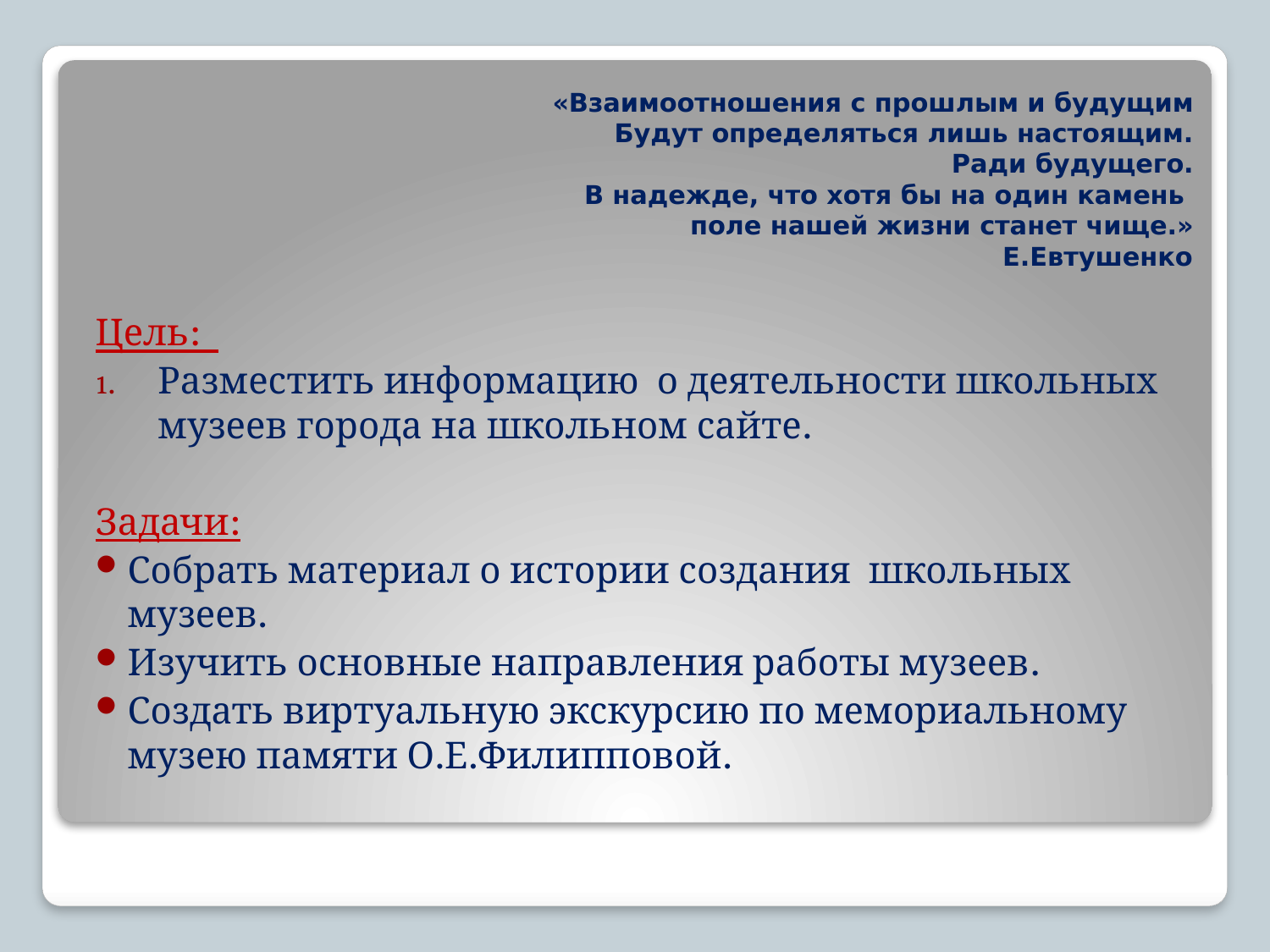

«Взаимоотношения с прошлым и будущим
Будут определяться лишь настоящим.
Ради будущего.
В надежде, что хотя бы на один камень
поле нашей жизни станет чище.»
                                                Е.Евтушенко

Цель:
Разместить информацию  о деятельности школьных музеев города на школьном сайте.

Задачи:
Собрать материал о истории создания  школьных музеев.
Изучить основные направления работы музеев.
Создать виртуальную экскурсию по мемориальному  музею памяти О.Е.Филипповой.
#